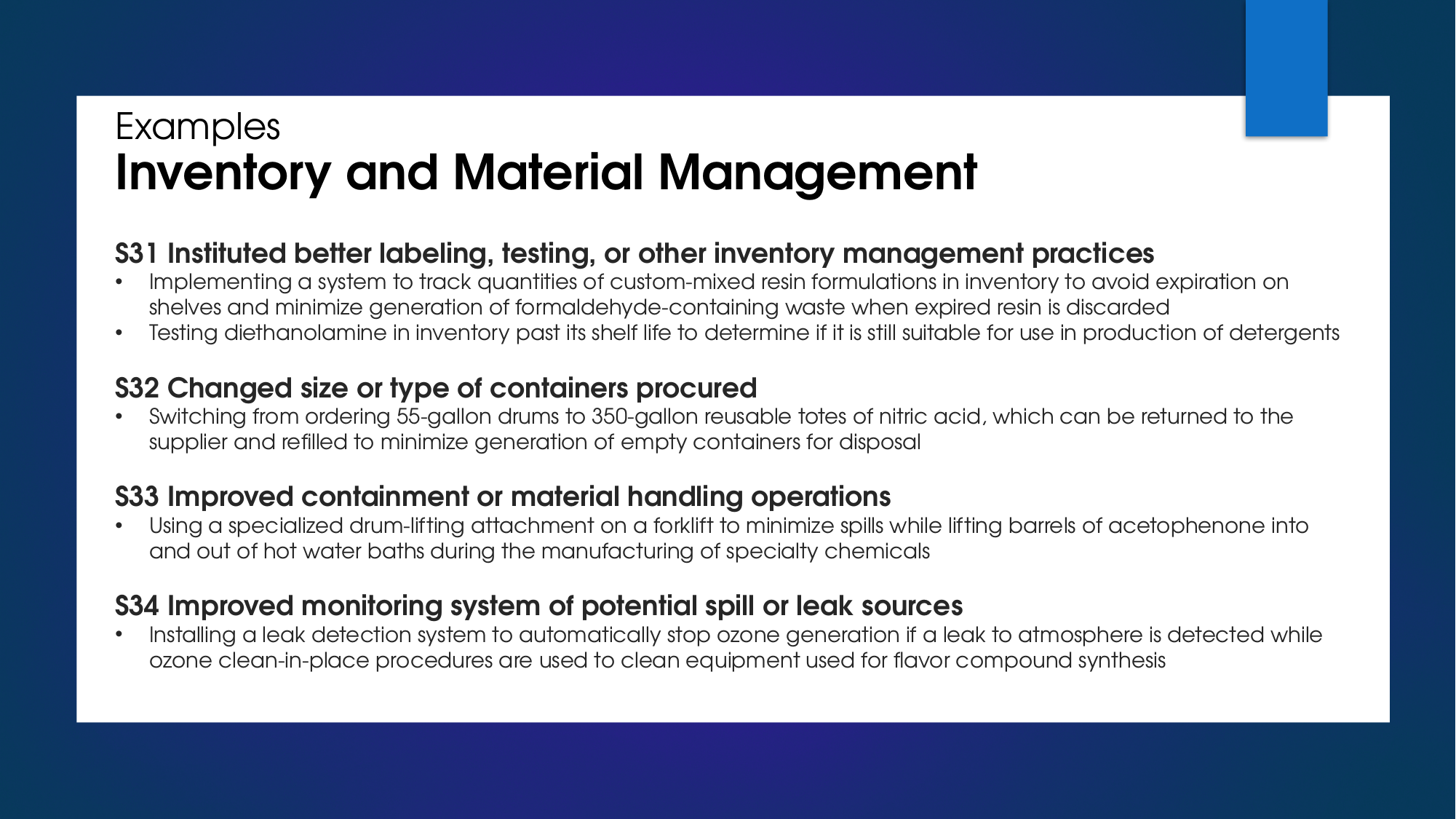

16

# Examples Inventory and Material Management
S31 Instituted better labeling, testing, or other inventory management practices
Implementing a system to track quantities of custom-mixed resin formulations in inventory to avoid expiration on shelves and minimize generation of formaldehyde-containing waste when expired resin is discarded
Testing diethanolamine in inventory past its shelf life to determine if it is still suitable for use in production of detergents

S32 Changed size or type of containers procured
Switching from ordering 55-gallon drums to 350-gallon reusable totes of nitric acid, which can be returned to the supplier and refilled to minimize generation of empty containers for disposal

S33 Improved containment or material handling operations
Using a specialized drum-lifting attachment on a forklift to minimize spills while lifting barrels of acetophenone into and out of hot water baths during the manufacturing of specialty chemicals

S34 Improved monitoring system of potential spill or leak sources
Installing a leak detection system to automatically stop ozone generation if a leak to atmosphere is detected while ozone clean-in-place procedures are used to clean equipment used for flavor compound synthesis